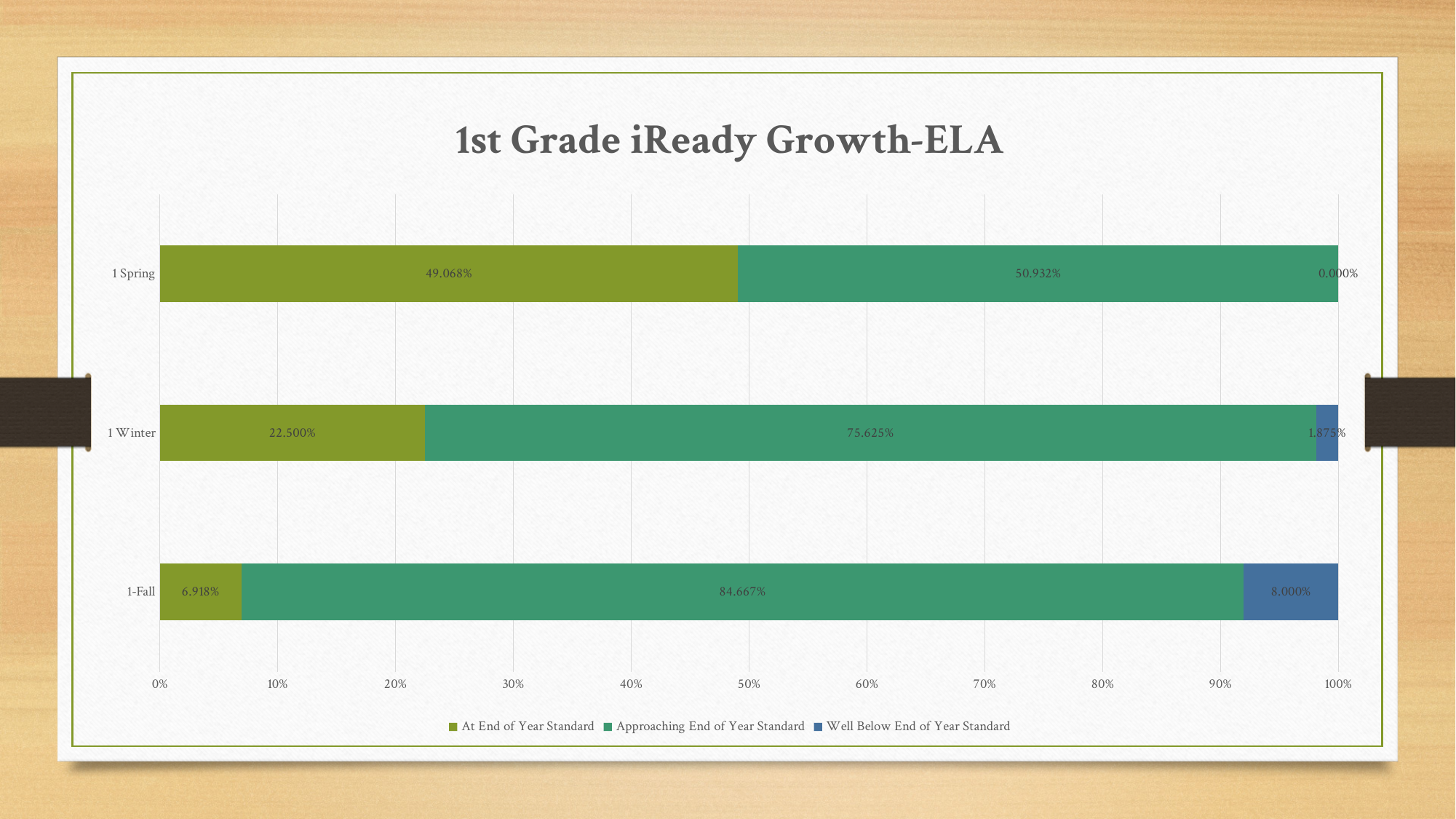

### Chart: 1st Grade iReady Growth-ELA

| Category | At End of Year Standard | Approaching End of Year Standard | Well Below End of Year Standard |
|---|---|---|---|
| 1-Fall | 0.06918238993710692 | 0.8466666666666667 | 0.08 |
| 1 Winter | 0.225 | 0.75625 | 0.01875 |
| 1 Spring | 0.4906832298136646 | 0.5093167701863354 | 0.0 |